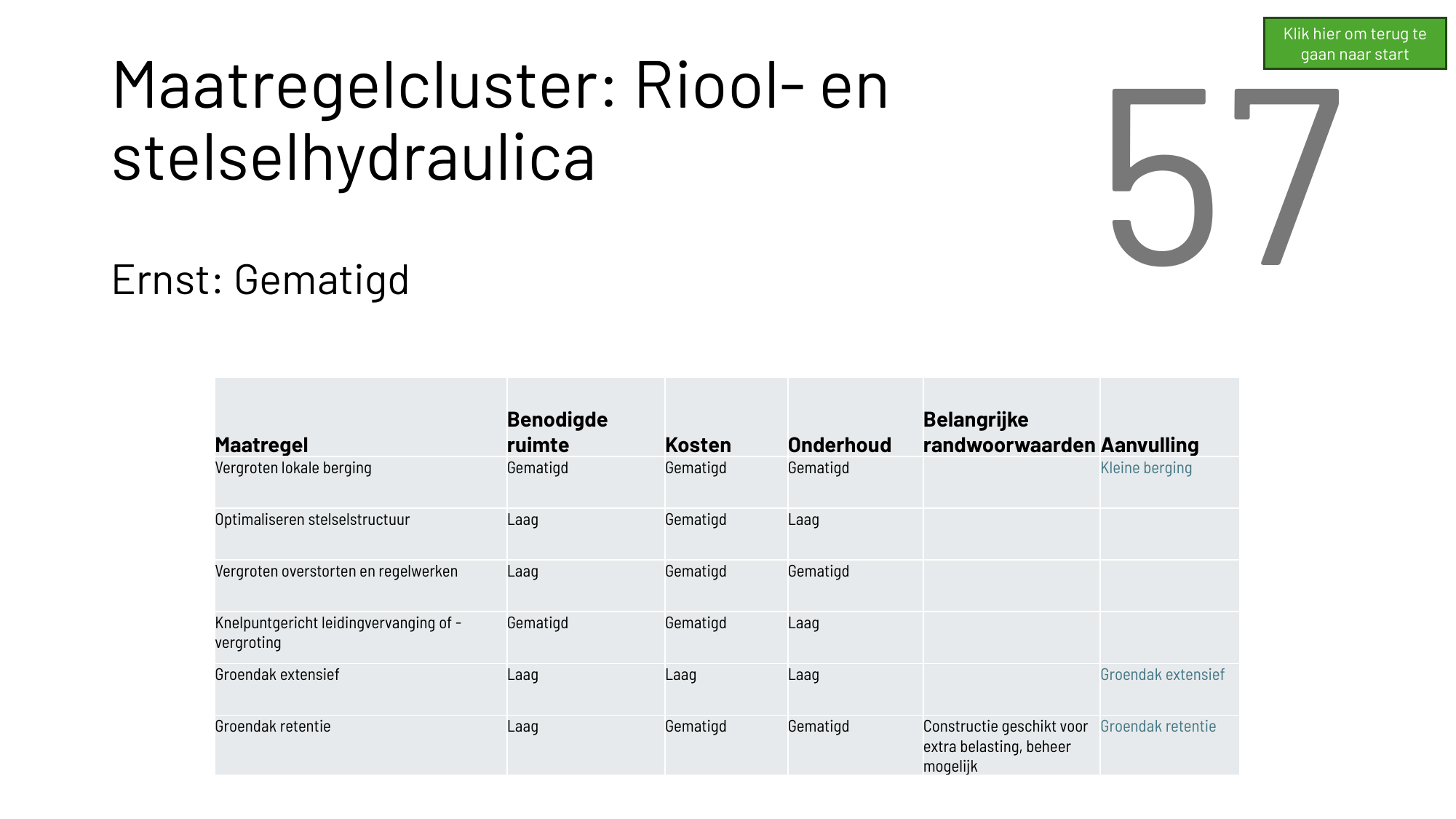

Klik hier om terug te gaan naar start
# Maatregelcluster: Riool- en stelselhydraulica
57
Ernst: Gematigd
| Maatregel | Benodigde ruimte | Kosten | Onderhoud | Belangrijke randwoorwaarden | Aanvulling |
| --- | --- | --- | --- | --- | --- |
| Vergroten lokale berging | Gematigd | Gematigd | Gematigd |  | Kleine berging |
| Optimaliseren stelselstructuur | Laag | Gematigd | Laag |  |  |
| Vergroten overstorten en regelwerken | Laag | Gematigd | Gematigd |  |  |
| Knelpuntgericht leidingvervanging of -vergroting | Gematigd | Gematigd | Laag |  |  |
| Groendak extensief | Laag | Laag | Laag |  | Groendak extensief |
| Groendak retentie | Laag | Gematigd | Gematigd | Constructie geschikt voor extra belasting, beheer mogelijk | Groendak retentie |